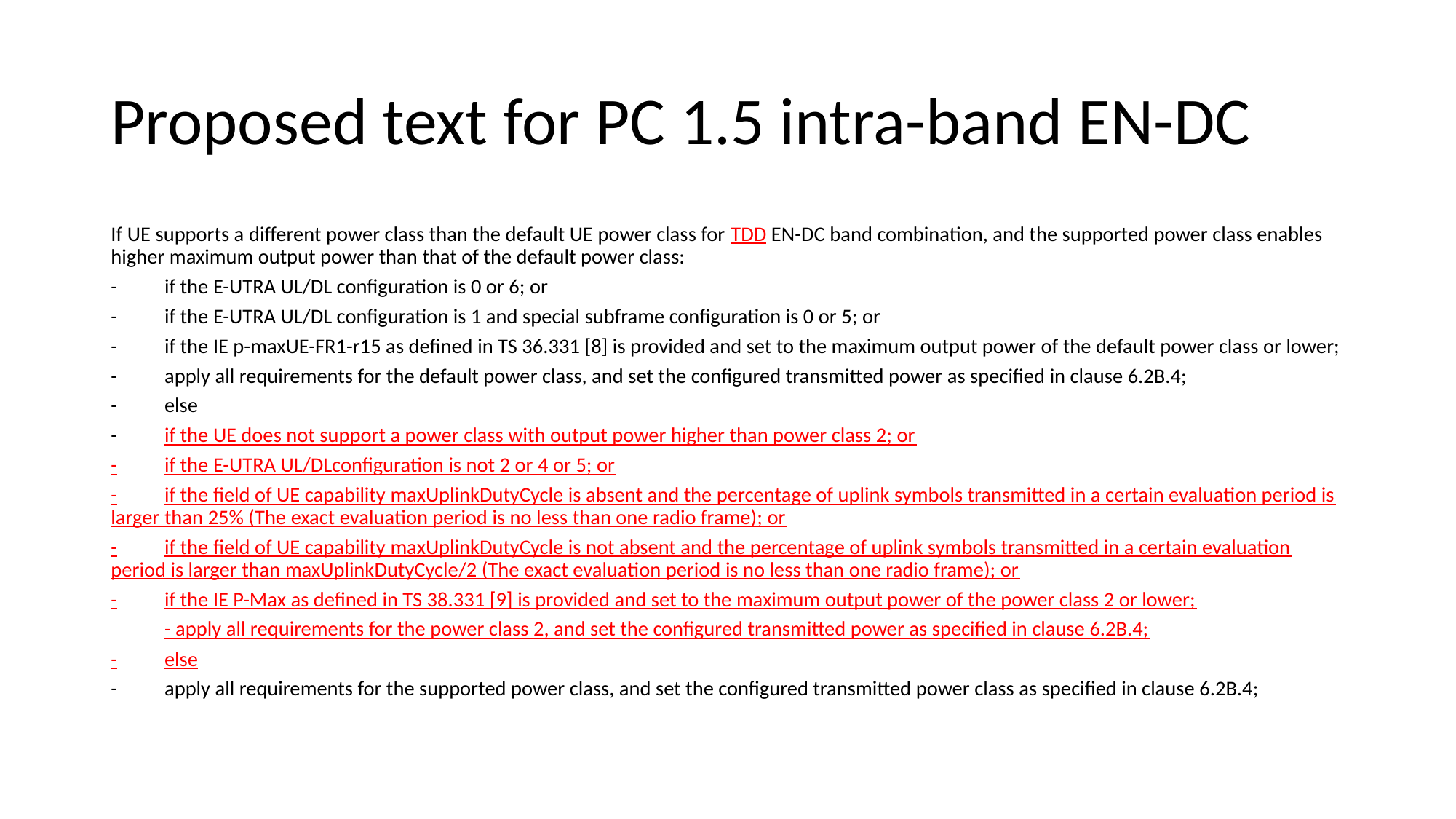

# Proposed text for PC 1.5 intra-band EN-DC
If UE supports a different power class than the default UE power class for TDD EN-DC band combination, and the supported power class enables higher maximum output power than that of the default power class:
-	if the E-UTRA UL/DL configuration is 0 or 6; or
-	if the E-UTRA UL/DL configuration is 1 and special subframe configuration is 0 or 5; or
-	if the IE p-maxUE-FR1-r15 as defined in TS 36.331 [8] is provided and set to the maximum output power of the default power class or lower;
-	apply all requirements for the default power class, and set the configured transmitted power as specified in clause 6.2B.4;
-	else
-	if the UE does not support a power class with output power higher than power class 2; or
-	if the E-UTRA UL/DLconfiguration is not 2 or 4 or 5; or
-	if the field of UE capability maxUplinkDutyCycle is absent and the percentage of uplink symbols transmitted in a certain evaluation period is larger than 25% (The exact evaluation period is no less than one radio frame); or
-	if the field of UE capability maxUplinkDutyCycle is not absent and the percentage of uplink symbols transmitted in a certain evaluation period is larger than maxUplinkDutyCycle/2 (The exact evaluation period is no less than one radio frame); or
-	if the IE P-Max as defined in TS 38.331 [9] is provided and set to the maximum output power of the power class 2 or lower;
	- apply all requirements for the power class 2, and set the configured transmitted power as specified in clause 6.2B.4;
-	else
-	apply all requirements for the supported power class, and set the configured transmitted power class as specified in clause 6.2B.4;